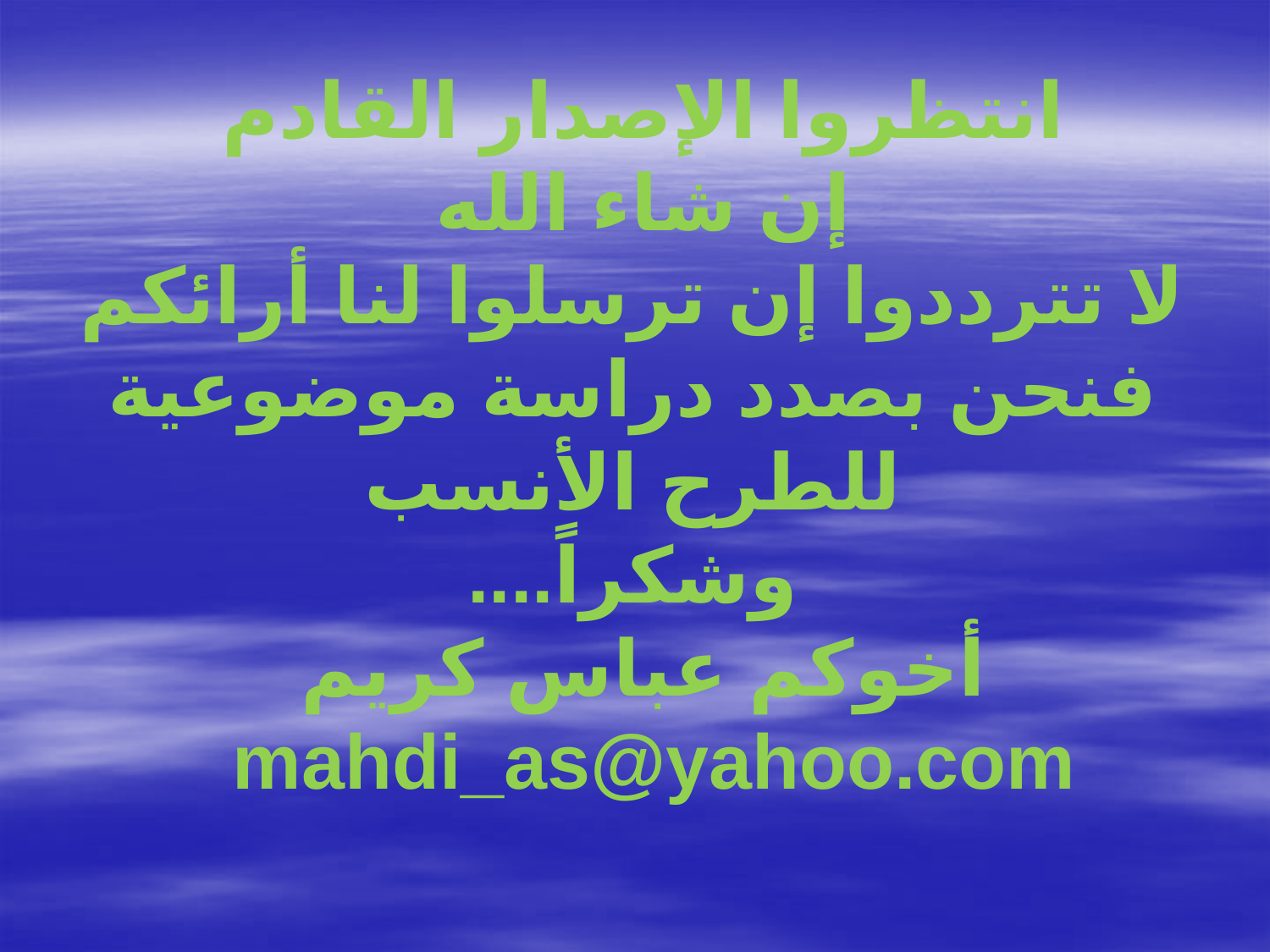

# انتظروا الإصدار القادم إن شاء الله لا تترددوا إن ترسلوا لنا أرائكم فنحن بصدد دراسة موضوعية للطرح الأنسب وشكراً.... أخوكم عباس كريم mahdi_as@yahoo.com